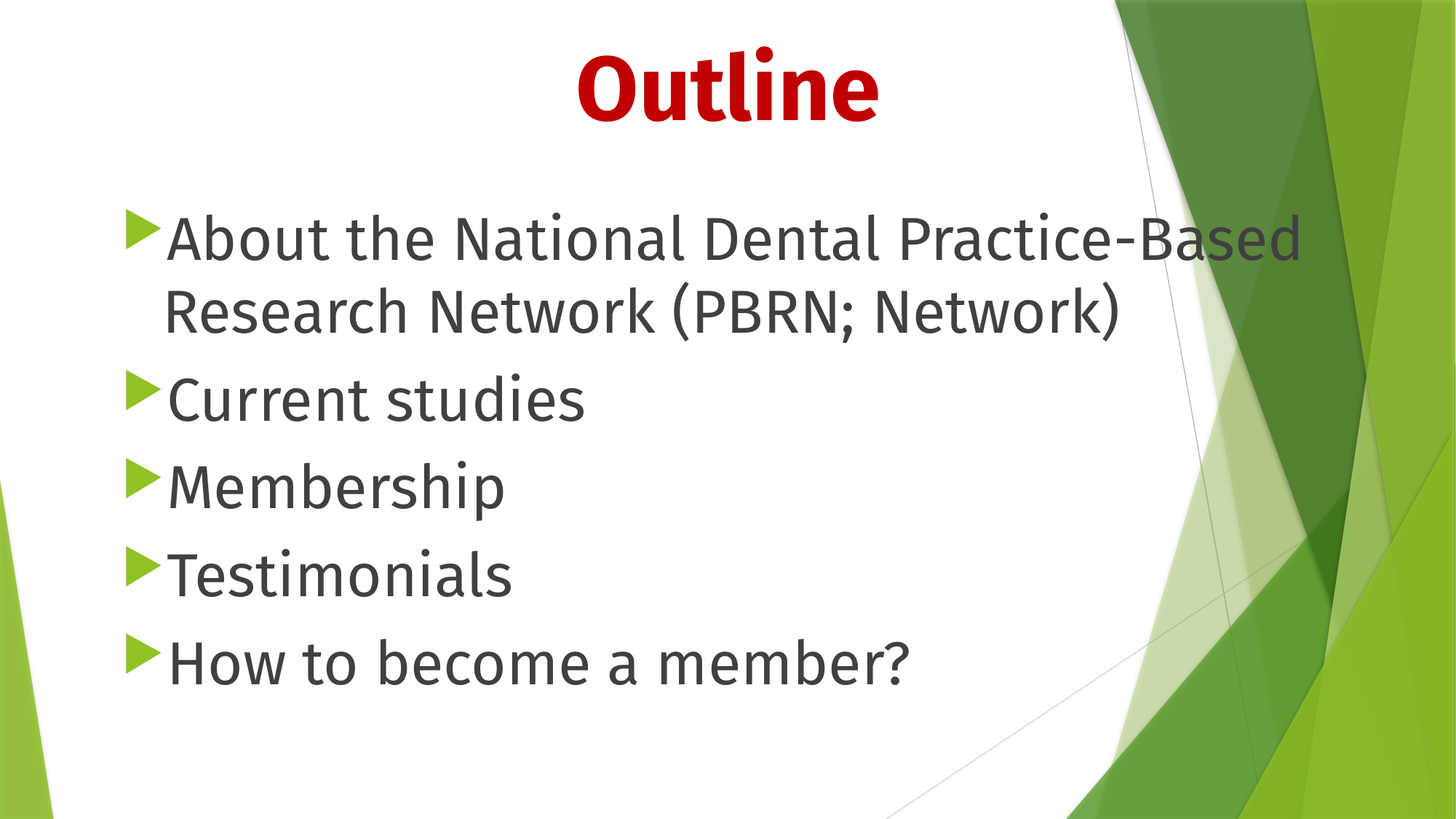

# Outline
About the National Dental Practice-Based Research Network (PBRN; Network)
Current studies
Membership
Testimonials
How to become a member?